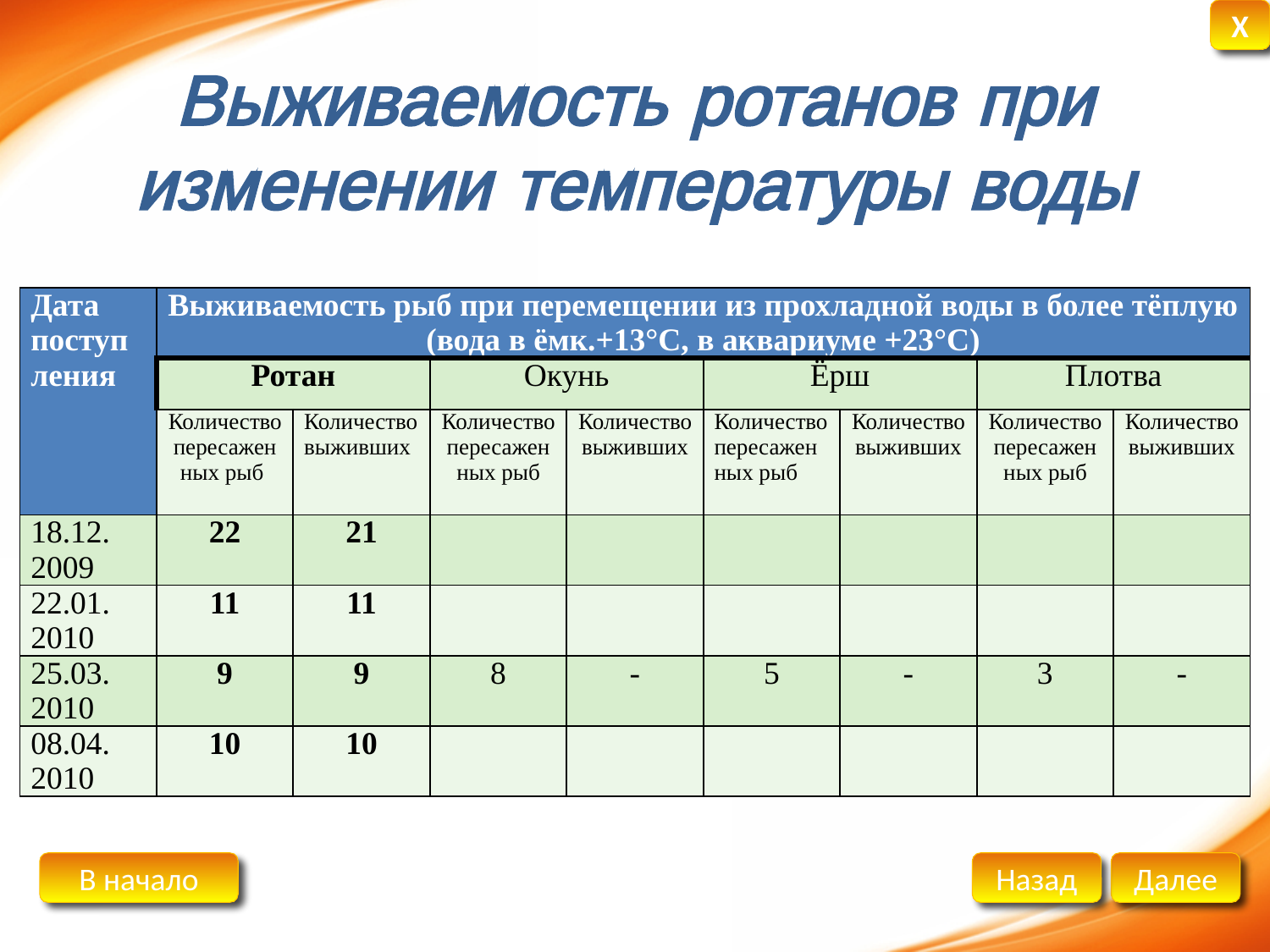

# Выживаемость ротанов при изменении температуры воды
| Дата поступления | Выживаемость рыб при перемещении из прохладной воды в более тёплую (вода в ёмк.+13°С, в аквариуме +23°С) |  |  |  |  |  |  |  |
| --- | --- | --- | --- | --- | --- | --- | --- | --- |
|  | Ротан |  | Окунь |  | Ёрш |  | Плотва |  |
|  | Количество пересаженных рыб | Количество выживших | Количество пересаженных рыб | Количество выживших | Количество пересаженных рыб | Количество выживших | Количество пересаженных рыб | Количество выживших |
| 18.12. 2009 | 22 | 21 |  |  |  |  |  |  |
| 22.01. 2010 | 11 | 11 |  |  |  |  |  |  |
| 25.03. 2010 | 9 | 9 | 8 | - | 5 | - | 3 | - |
| 08.04. 2010 | 10 | 10 |  |  |  |  |  |  |